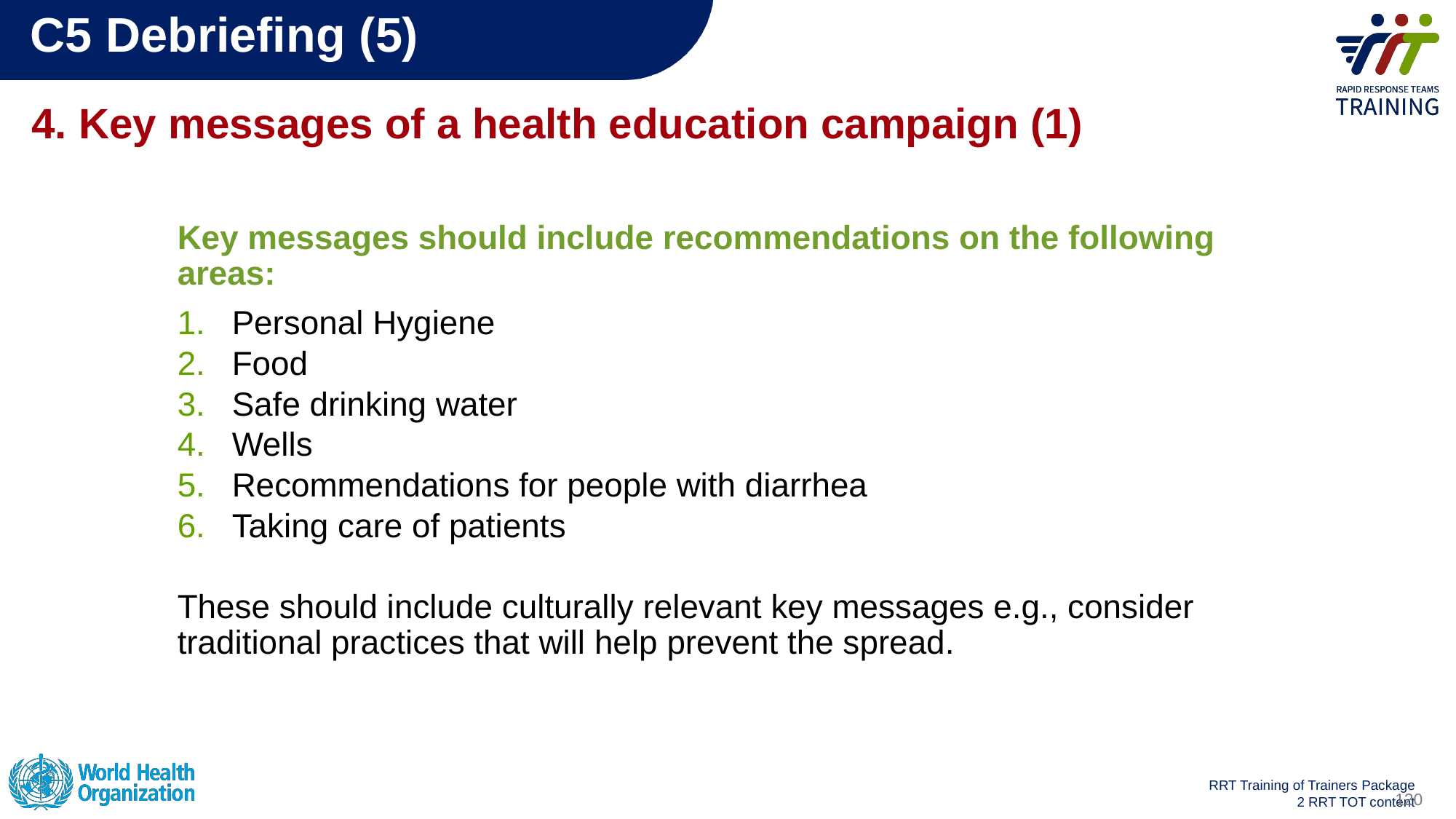

# C5 Debriefing (5)
4. Key messages of a health education campaign (1)
Key messages should include recommendations on the following areas:
Personal Hygiene
Food
Safe drinking water
Wells
Recommendations for people with diarrhea
Taking care of patients

These should include culturally relevant key messages e.g., consider traditional practices that will help prevent the spread.